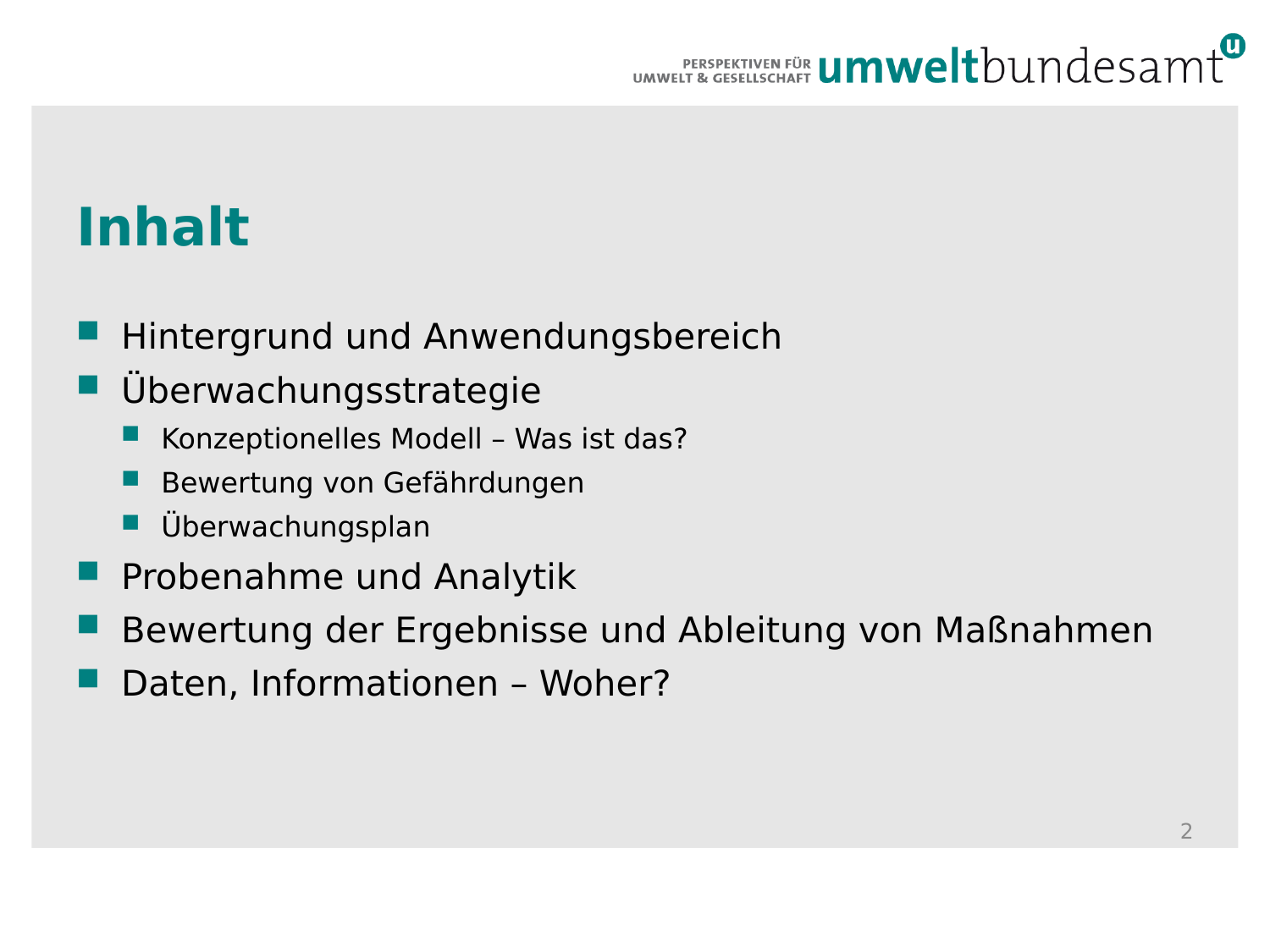

# Inhalt
Hintergrund und Anwendungsbereich
Überwachungsstrategie
Konzeptionelles Modell – Was ist das?
Bewertung von Gefährdungen
Überwachungsplan
Probenahme und Analytik
Bewertung der Ergebnisse und Ableitung von Maßnahmen
Daten, Informationen – Woher?
2